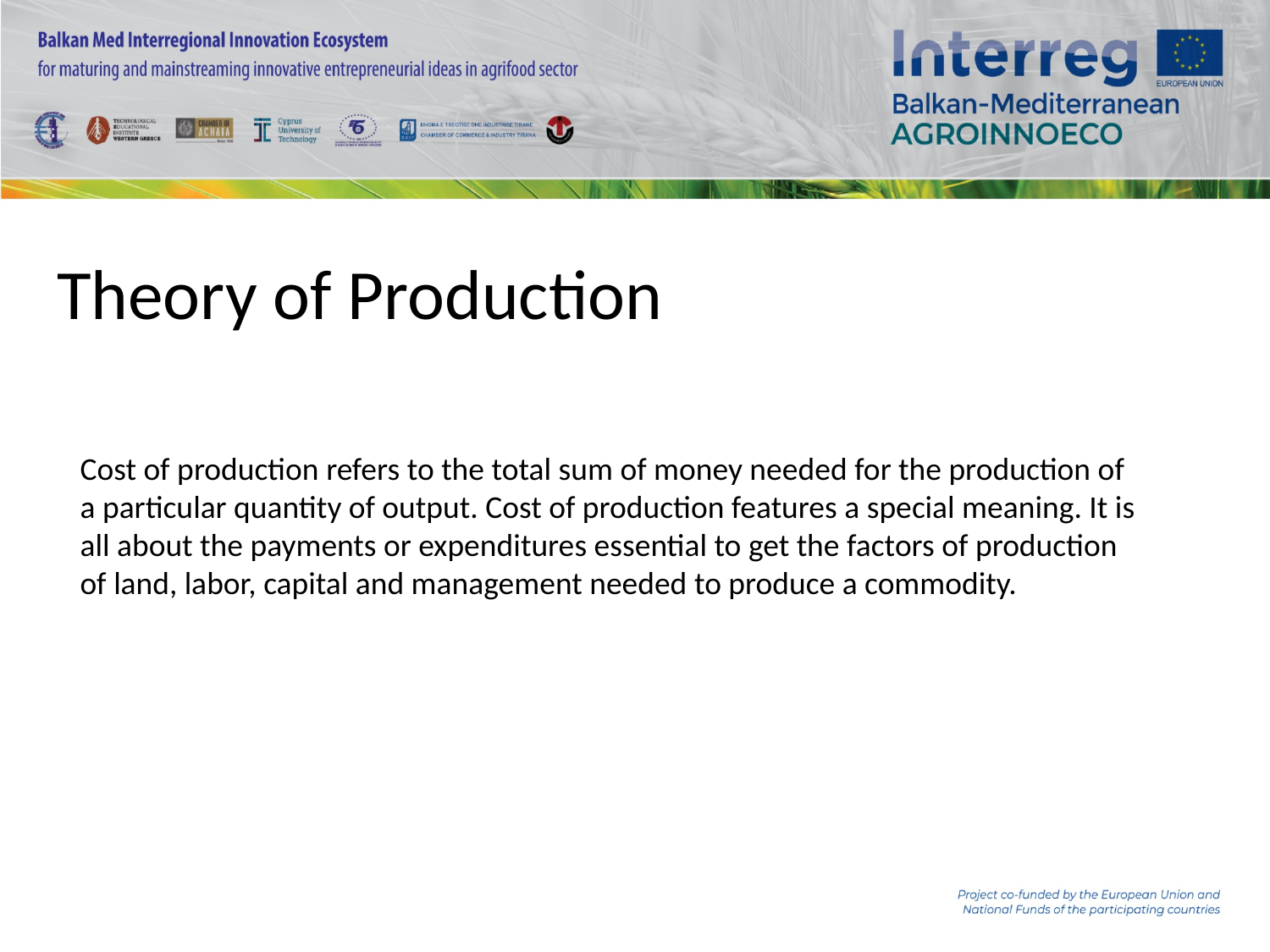

Theory of Production
Cost of production refers to the total sum of money needed for the production of a particular quantity of output. Cost of production features a special meaning. It is all about the payments or expenditures essential to get the factors of production of land, labor, capital and management needed to produce a commodity.